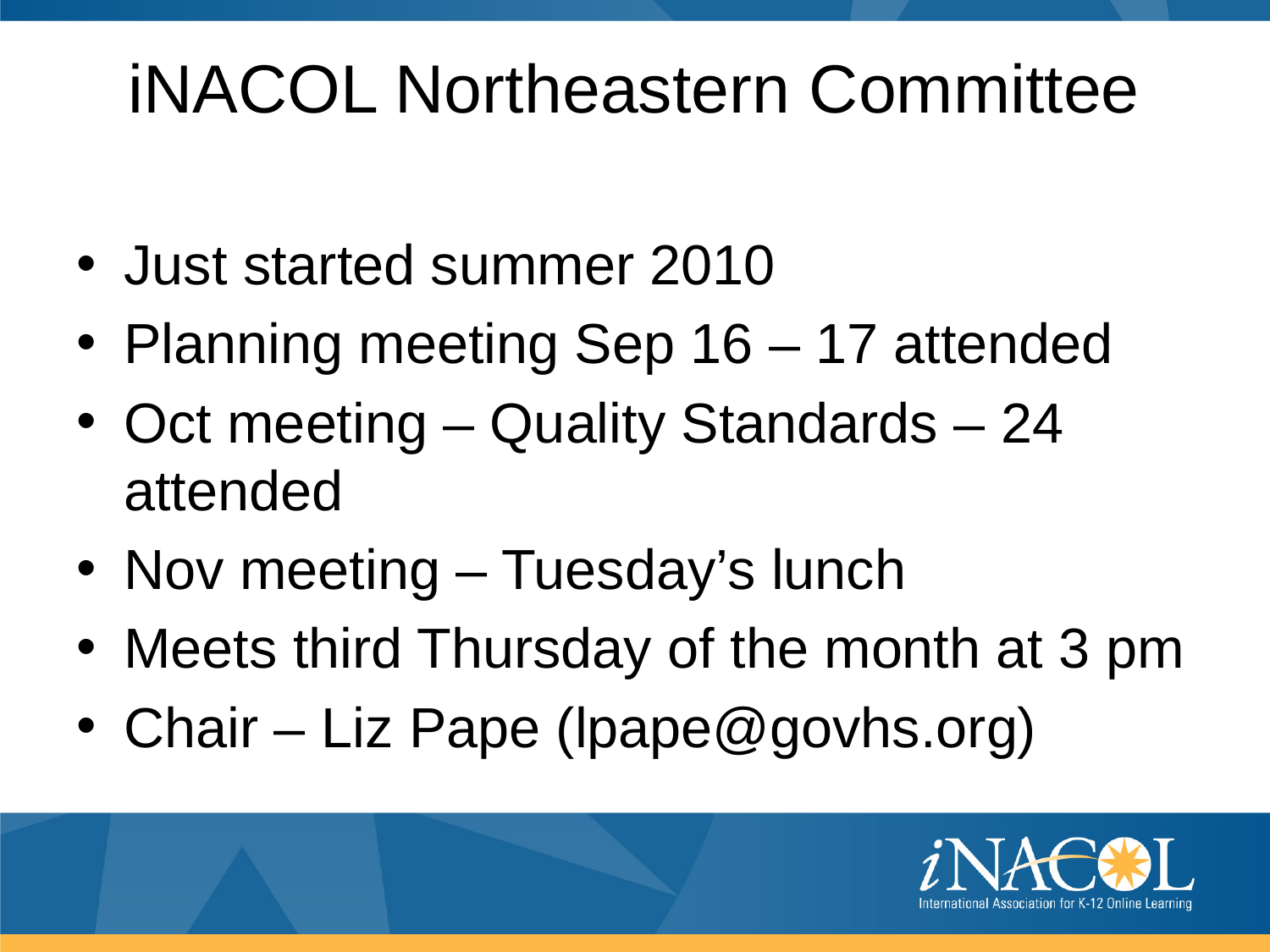

# iNACOL Northeastern Committee
Just started summer 2010
Planning meeting Sep 16 – 17 attended
Oct meeting – Quality Standards – 24 attended
Nov meeting – Tuesday’s lunch
Meets third Thursday of the month at 3 pm
Chair – Liz Pape (lpape@govhs.org)